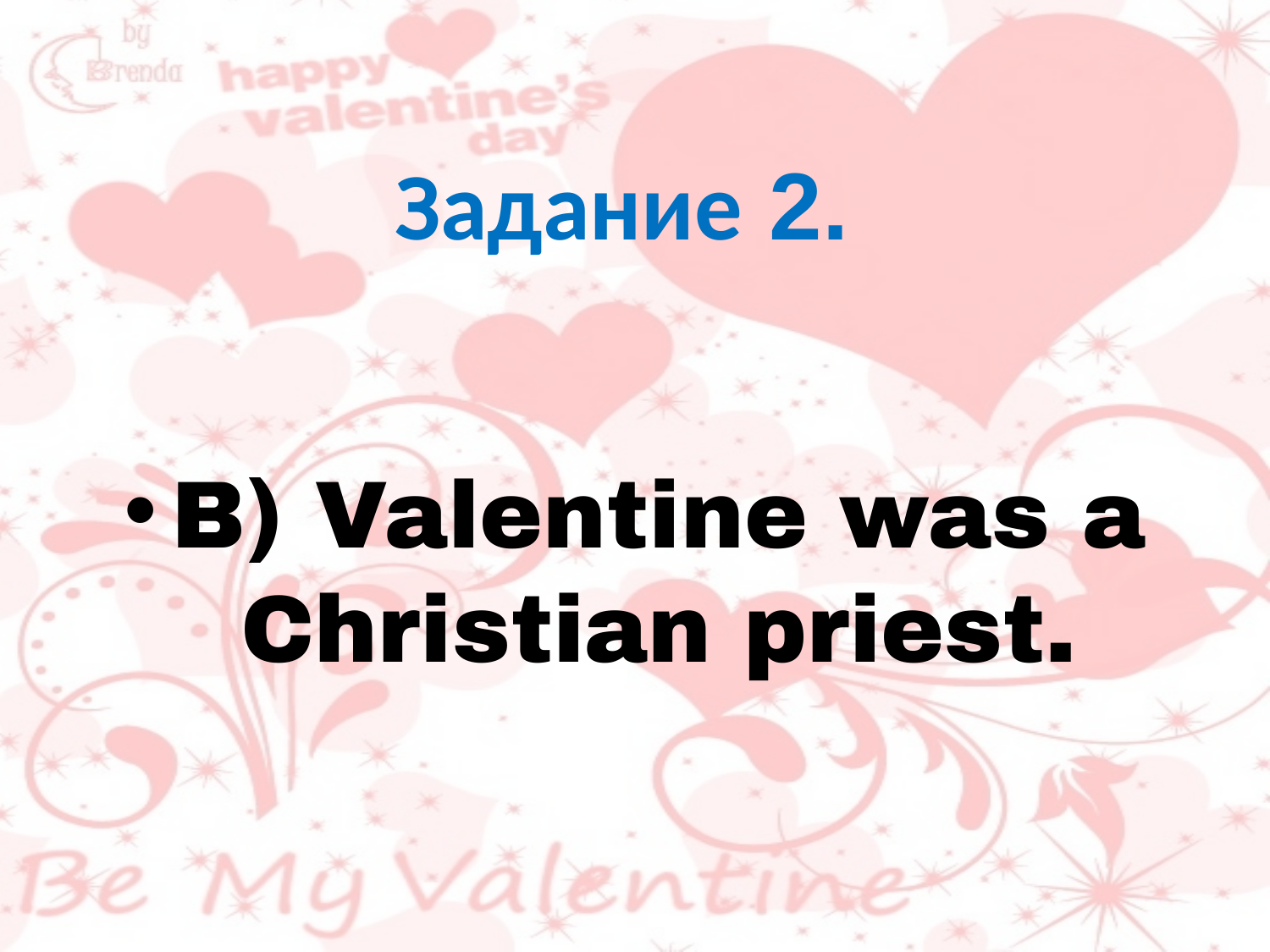

# Задание 2.
B) Valentine was a Christian priest.